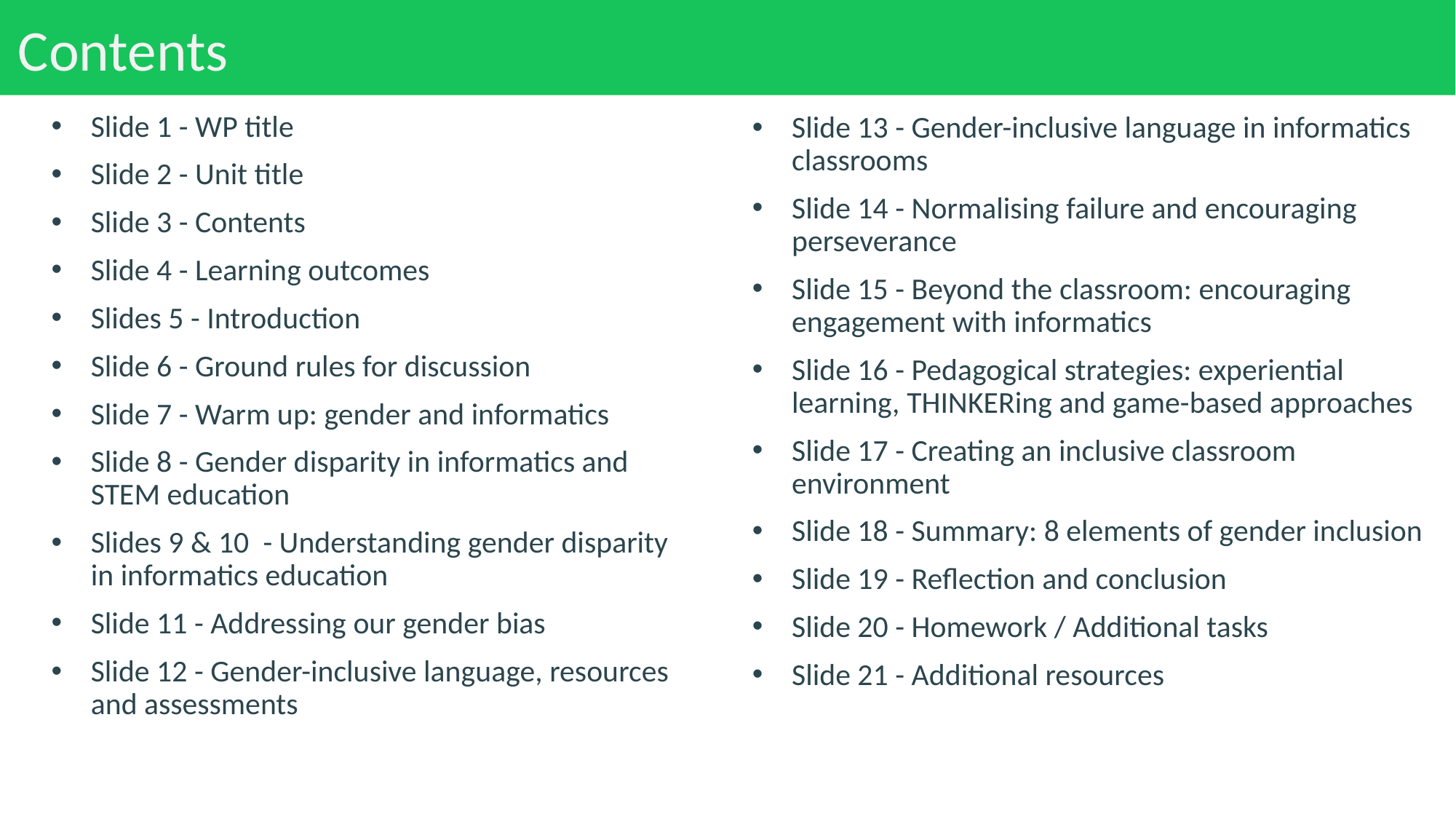

# Contents
Slide 1 - WP title
Slide 2 - Unit title
Slide 3 - Contents
Slide 4 - Learning outcomes
Slides 5 - Introduction
Slide 6 - Ground rules for discussion
Slide 7 - Warm up: gender and informatics
Slide 8 - Gender disparity in informatics and STEM education
Slides 9 & 10  - Understanding gender disparity in informatics education
Slide 11 - Addressing our gender bias
Slide 12 - Gender-inclusive language, resources and assessments
Slide 13 - Gender-inclusive language in informatics classrooms
Slide 14 - Normalising failure and encouraging perseverance
Slide 15 - Beyond the classroom: encouraging engagement with informatics
Slide 16 - Pedagogical strategies: experiential learning, THINKERing and game-based approaches
Slide 17 - Creating an inclusive classroom environment
Slide 18 - Summary: 8 elements of gender inclusion
Slide 19 - Reflection and conclusion
Slide 20 - Homework / Additional tasks
Slide 21 - Additional resources